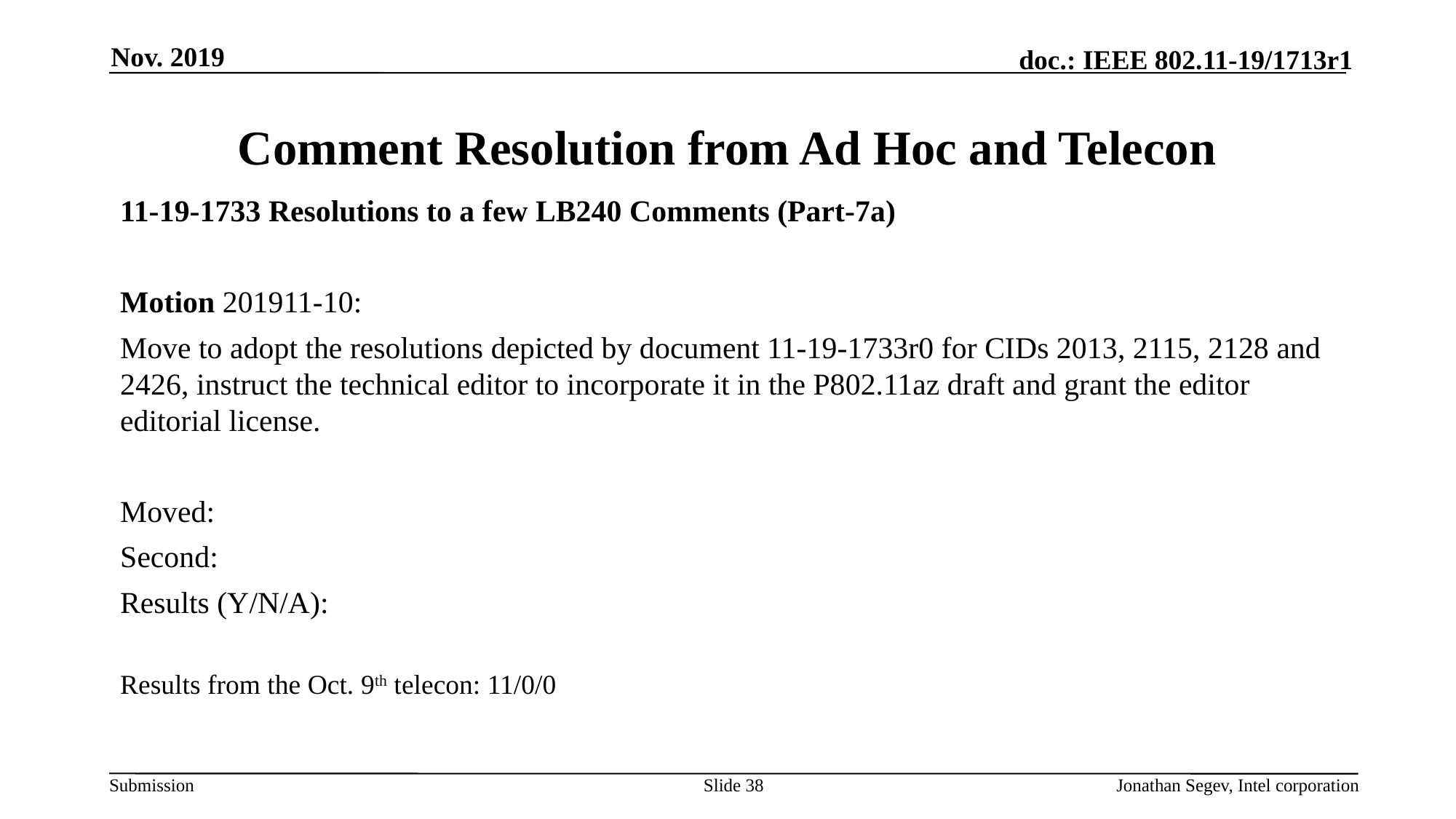

Nov. 2019
# Comment Resolution from Ad Hoc and Telecon
11-19-1733 Resolutions to a few LB240 Comments (Part-7a)

Motion 201911-10:
Move to adopt the resolutions depicted by document 11-19-1733r0 for CIDs 2013, 2115, 2128 and 2426, instruct the technical editor to incorporate it in the P802.11az draft and grant the editor editorial license.

Moved:
Second:
Results (Y/N/A):

Results from the Oct. 9th telecon: 11/0/0

Slide 38
Jonathan Segev, Intel corporation